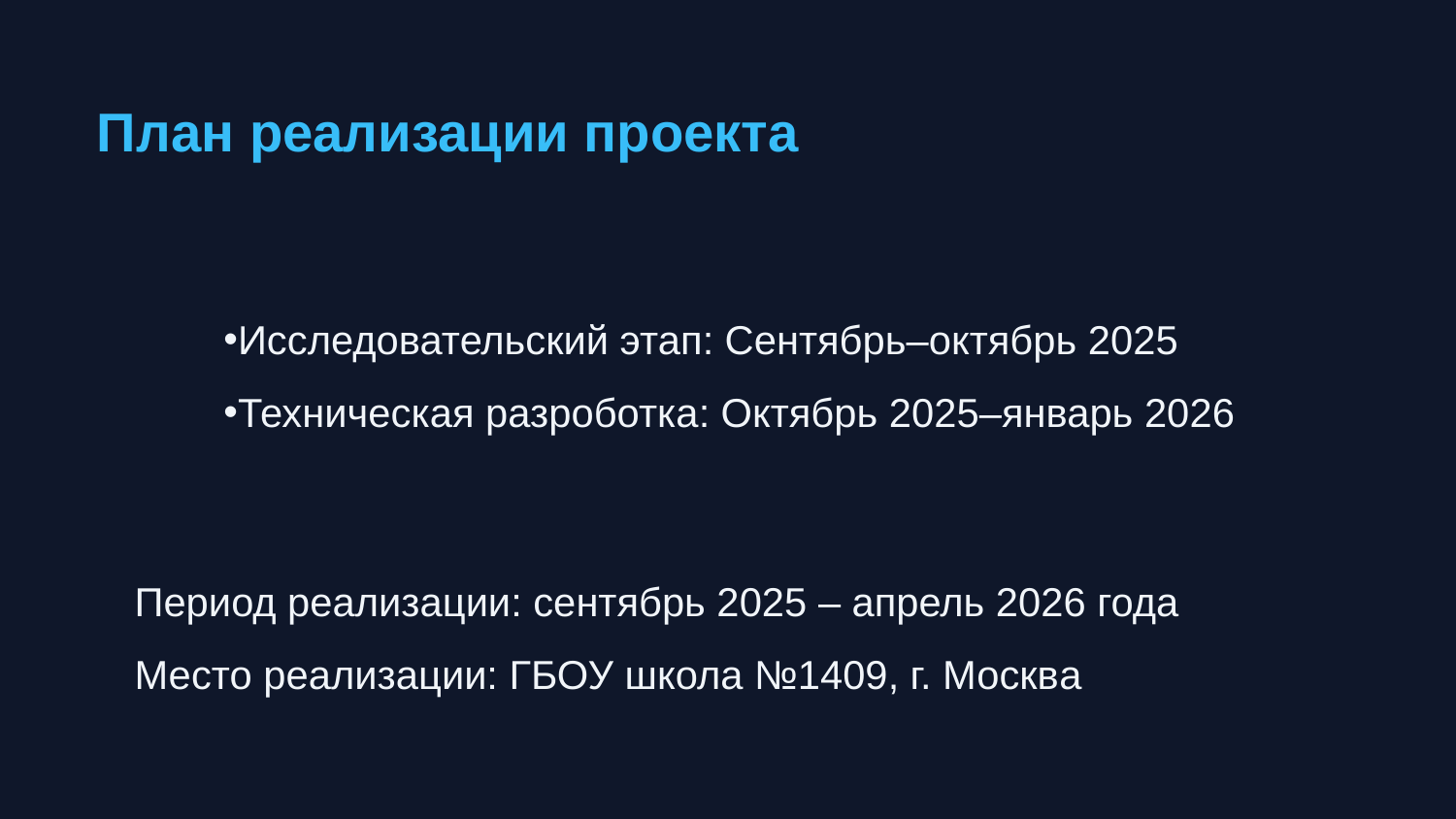

План реализации проекта
Исследовательский этап: Сентябрь–октябрь 2025
Техническая разроботка: Октябрь 2025–январь 2026
Период реализации: сентябрь 2025 – апрель 2026 года
Место реализации: ГБОУ школа №1409, г. Москва